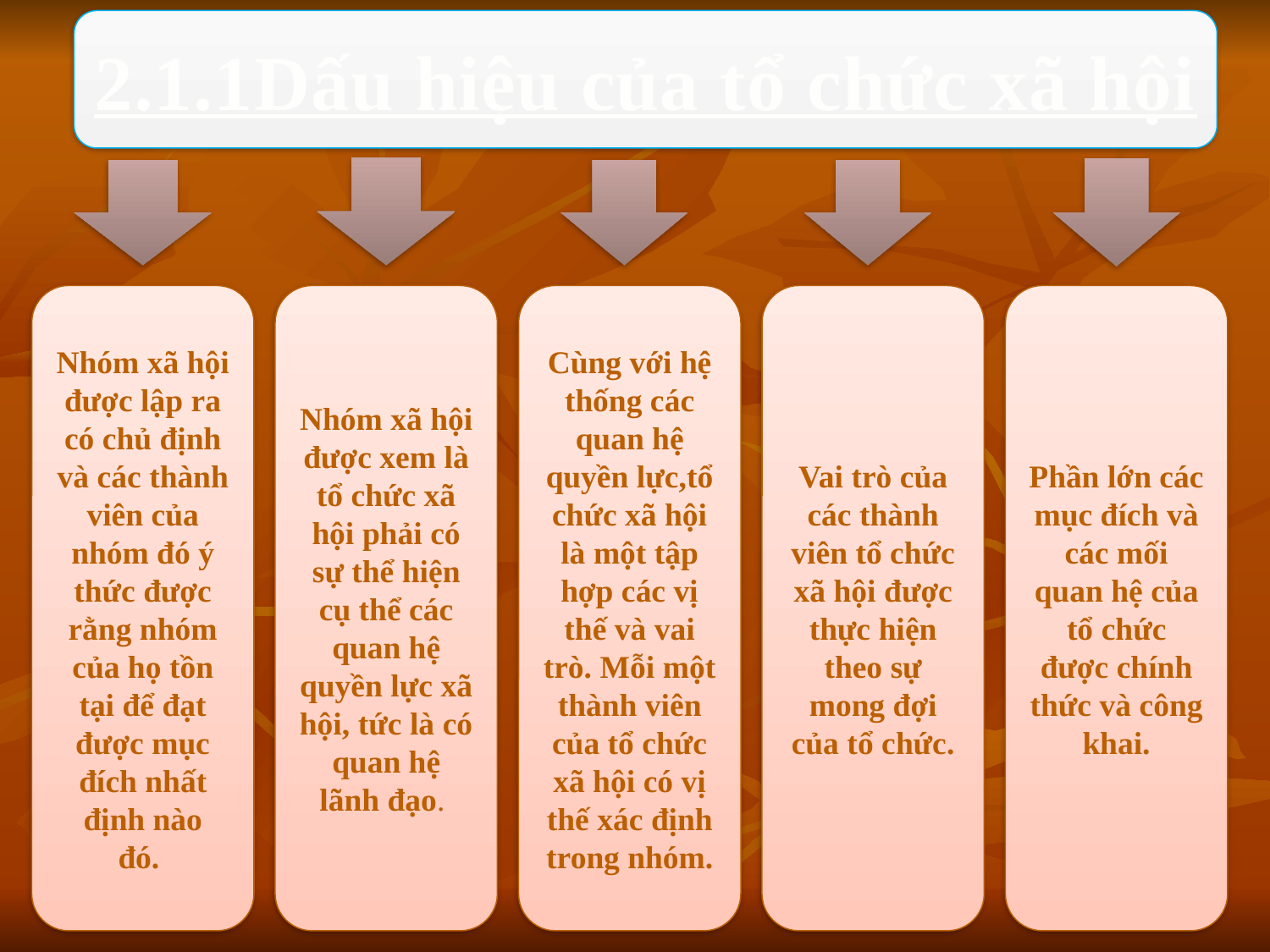

2.1.1Dấu hiệu của tổ chức xã hội
#

Nhóm xã hội được lập ra có chủ định và các thành viên của nhóm đó ý thức được rằng nhóm của họ tồn tại để đạt được mục đích nhất định nào đó.
Nhóm xã hội được xem là tổ chức xã hội phải có sự thể hiện cụ thể các quan hệ quyền lực xã hội, tức là có quan hệ lãnh đạo.
Cùng với hệ thống các quan hệ quyền lực,tổ chức xã hội là một tập hợp các vị thế và vai trò. Mỗi một thành viên của tổ chức xã hội có vị thế xác định trong nhóm.
Vai trò của các thành viên tổ chức xã hội được thực hiện theo sự mong đợi của tổ chức.
Phần lớn các mục đích và các mối quan hệ của tổ chức được chính thức và công khai.